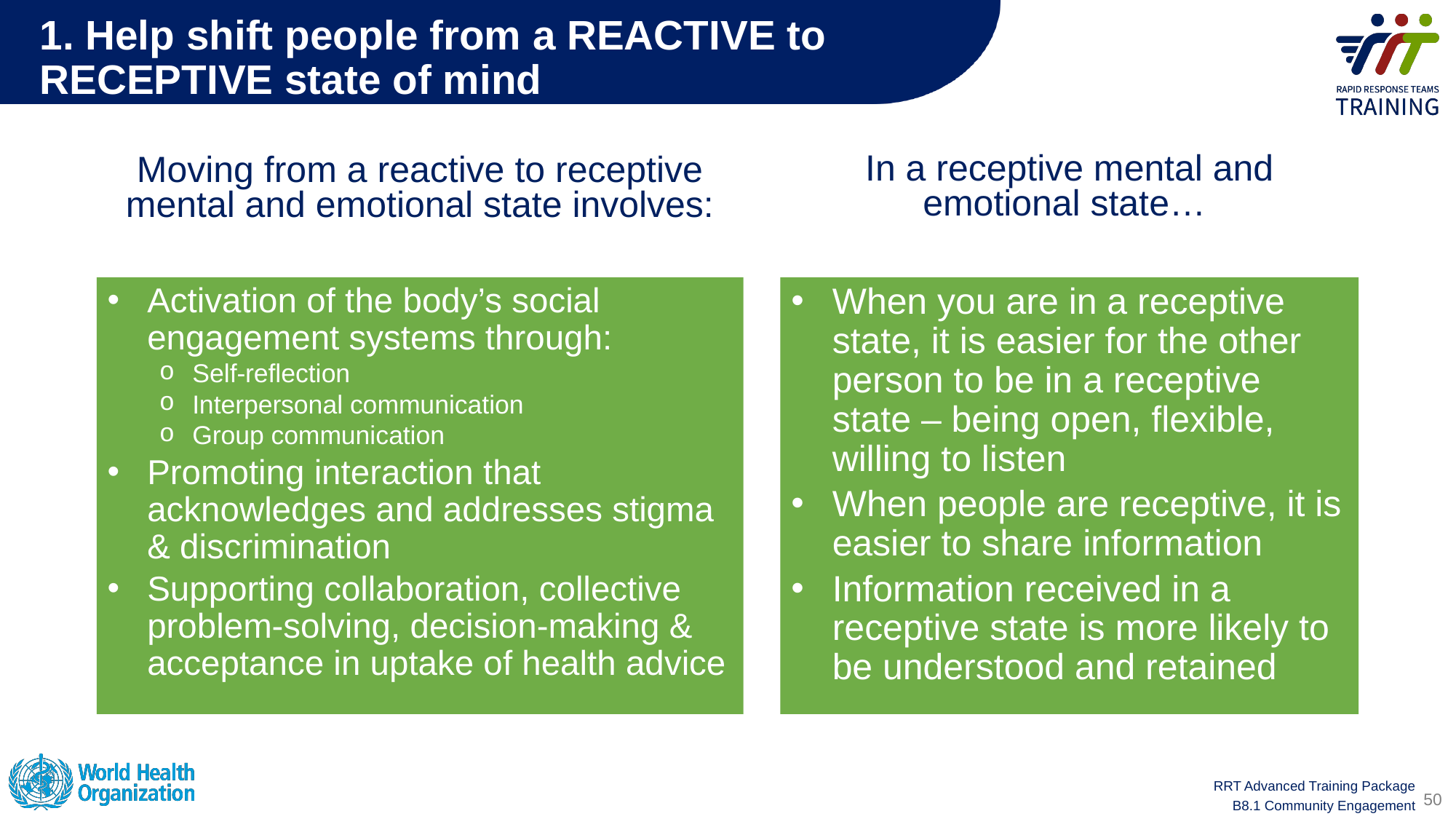

# 1. Help shift people from a REACTIVE to RECEPTIVE state of mind
Moving from a reactive to receptive mental and emotional state involves:
In a receptive mental and emotional state…

Activation of the body’s social engagement systems through:
Self-reflection
Interpersonal communication
Group communication
Promoting interaction that acknowledges and addresses stigma & discrimination
Supporting collaboration, collective problem-solving, decision-making & acceptance in uptake of health advice

When you are in a receptive state, it is easier for the other person to be in a receptive state – being open, flexible, willing to listen
When people are receptive, it is easier to share information
Information received in a receptive state is more likely to be understood and retained